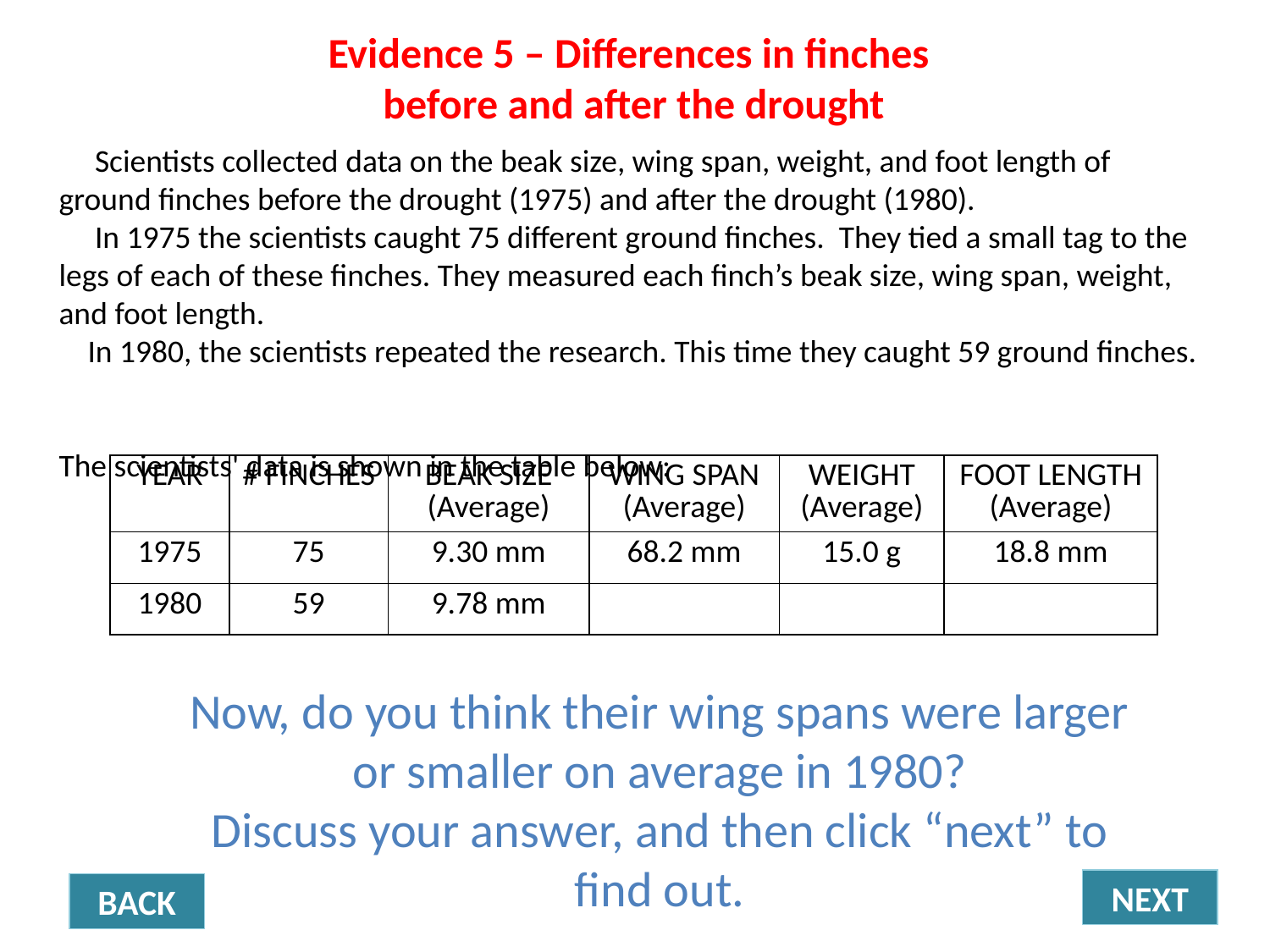

Evidence 5 – Differences in finches
before and after the drought
     Scientists collected data on the beak size, wing span, weight, and foot length of ground finches before the drought (1975) and after the drought (1980).
     In 1975 the scientists caught 75 different ground finches.  They tied a small tag to the legs of each of these finches. They measured each finch’s beak size, wing span, weight, and foot length.
    In 1980, the scientists repeated the research. This time they caught 59 ground finches.

The scientists' data is shown in the table below:
| YEAR | # FINCHES | BEAK SIZE (Average) | WING SPAN (Average) | WEIGHT (Average) | FOOT LENGTH (Average) |
| --- | --- | --- | --- | --- | --- |
| 1975 | 75 | 9.30 mm | 68.2 mm | 15.0 g | 18.8 mm |
| 1980 | 59 | 9.78 mm |  |  |  |
Now, do you think their wing spans were larger or smaller on average in 1980?
Discuss your answer, and then click “next” to find out.
NEXT
BACK